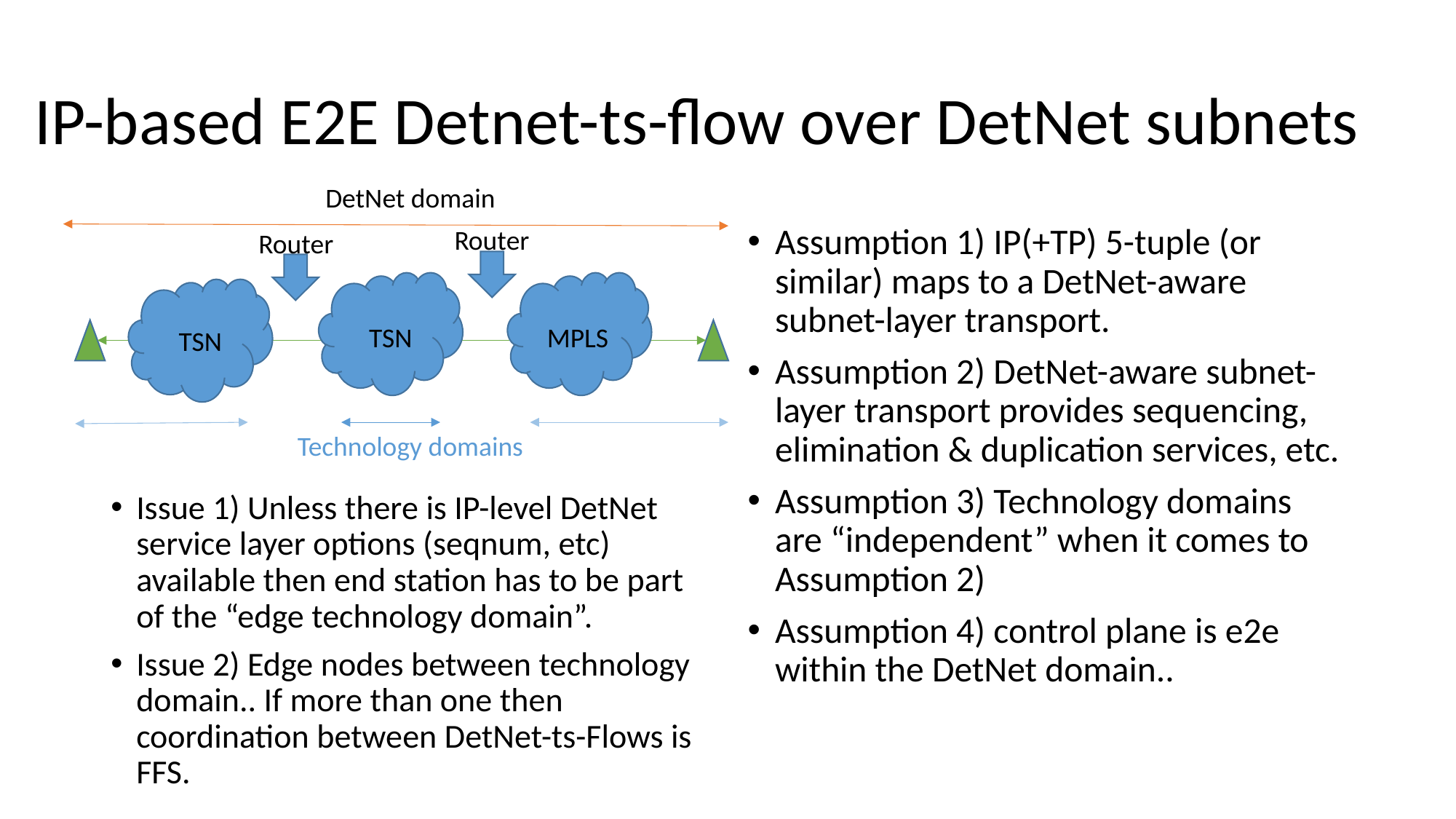

# IP-based E2E Detnet-ts-flow over DetNet subnets
DetNet domain
Router
Assumption 1) IP(+TP) 5-tuple (or similar) maps to a DetNet-aware subnet-layer transport.
Assumption 2) DetNet-aware subnet-layer transport provides sequencing, elimination & duplication services, etc.
Assumption 3) Technology domains are “independent” when it comes to Assumption 2)
Assumption 4) control plane is e2e within the DetNet domain..
Router

TSN
MPLS
TSN

Technology domains
Issue 1) Unless there is IP-level DetNet service layer options (seqnum, etc) available then end station has to be part of the “edge technology domain”.
Issue 2) Edge nodes between technology domain.. If more than one then coordination between DetNet-ts-Flows is FFS.